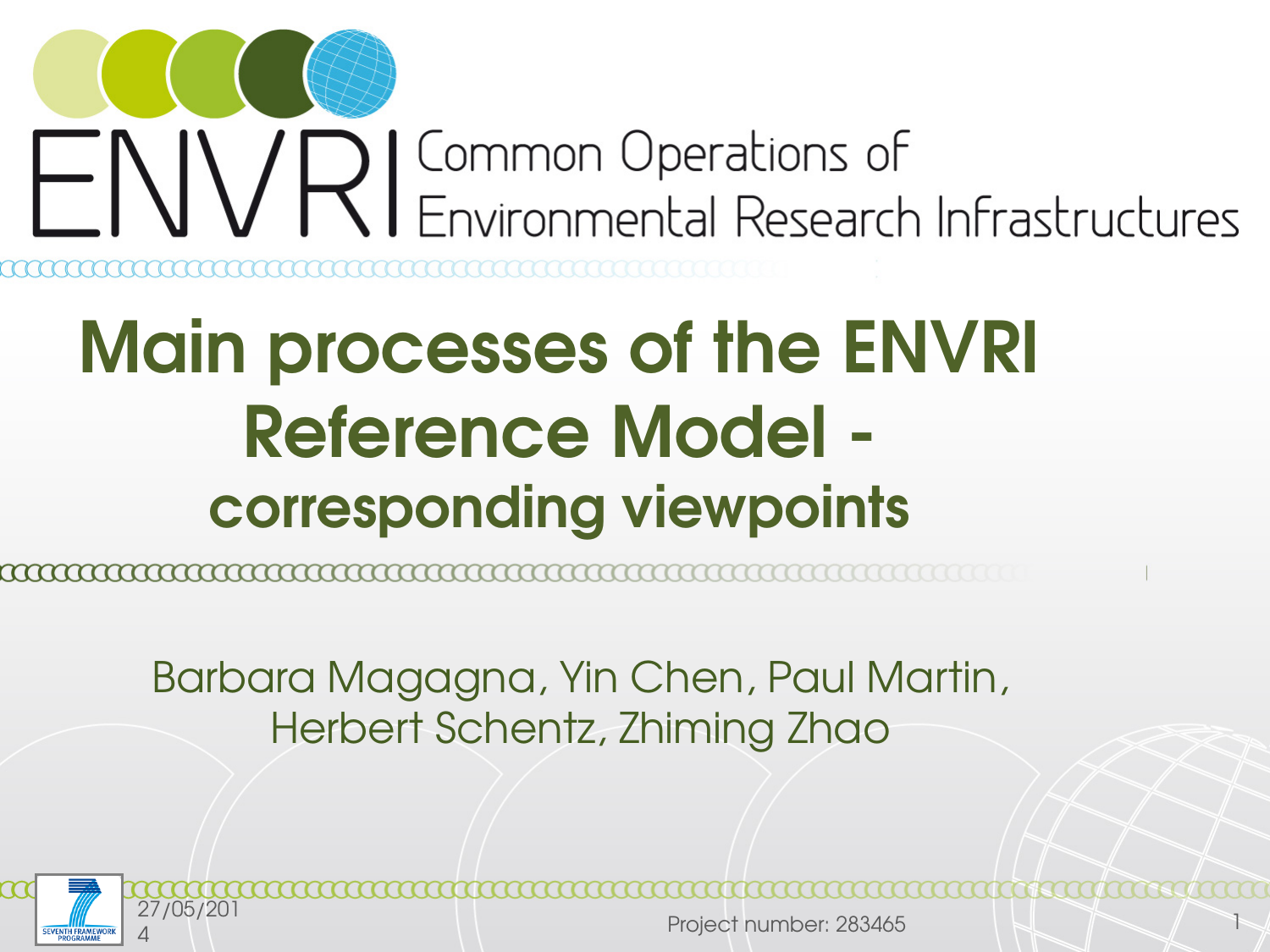

# Main processes of the ENVRI Reference Model - corresponding viewpoints
Barbara Magagna, Yin Chen, Paul Martin, Herbert Schentz, Zhiming Zhao

27/05/2014

1